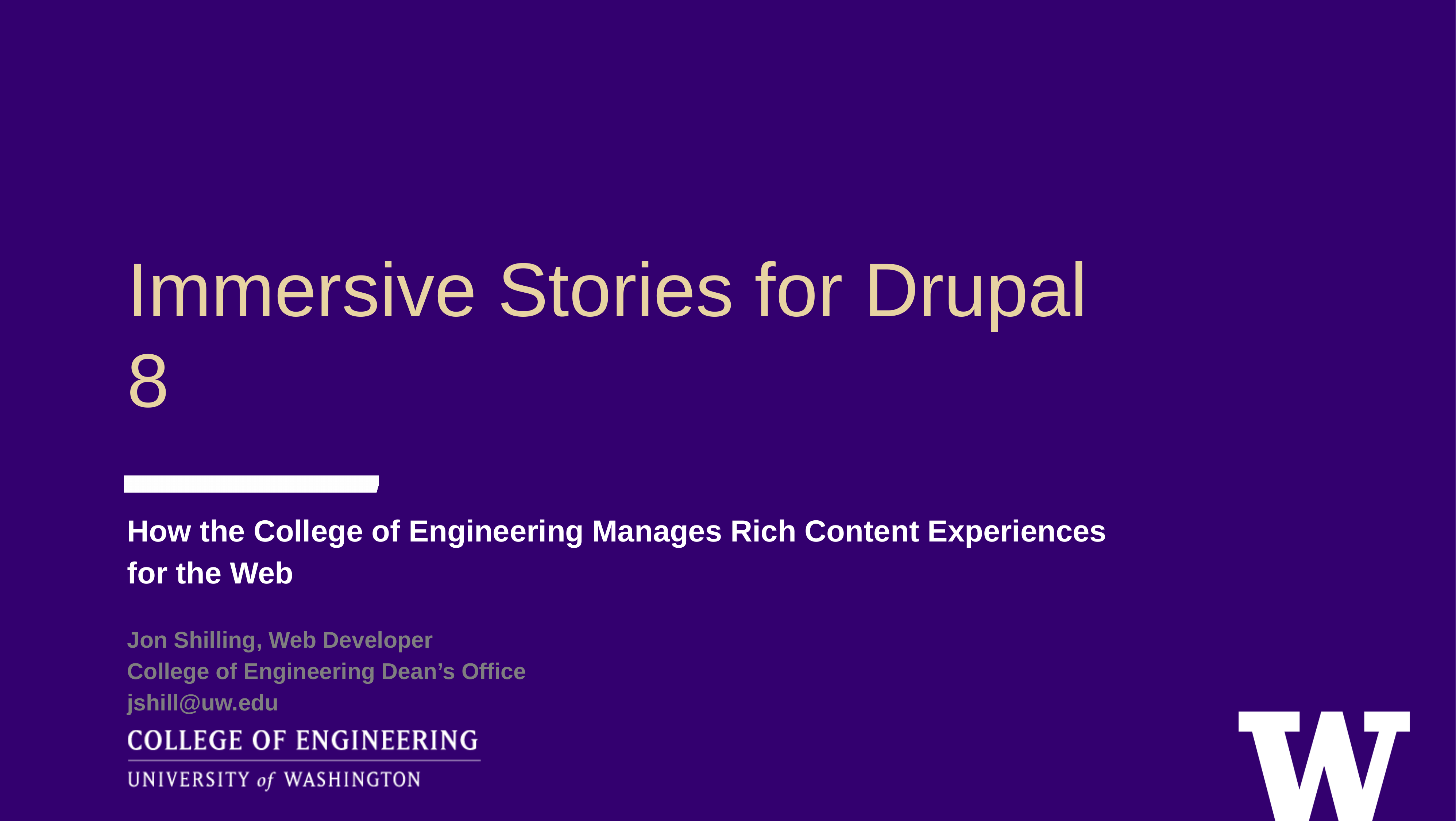

Immersive Stories for Drupal 8
How the College of Engineering Manages Rich Content Experiences for the Web

Jon Shilling, Web Developer
College of Engineering Dean’s Office
jshill@uw.edu